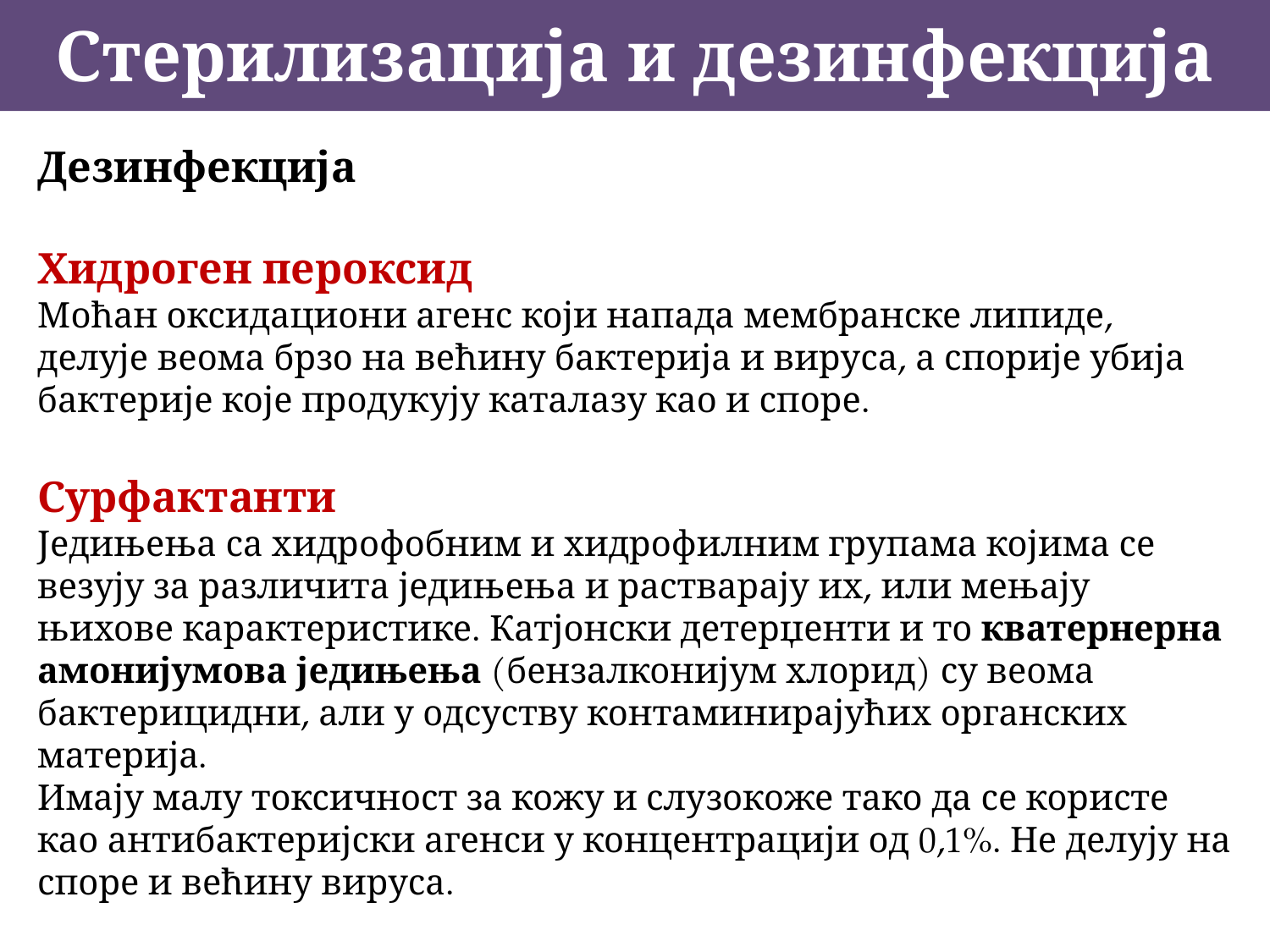

Стерилизација и дезинфекција
Дезинфекција

Хидроген пероксид
Моћан оксидациони агенс који напада мембранске липиде, делује веома брзо на већину бактерија и вируса, а спорије убија бактерије које продукују каталазу као и споре.

Сурфактанти
Једињења са хидрофобним и хидрофилним групама којима се везују за различита једињења и растварају их, или мењају њихове карактеристике. Катјонски детерџенти и то кватернерна амонијумова једињења (бензалконијум хлорид) су веома бактерицидни, али у одсуству контаминирајућих органских материја.
Имају малу токсичност за кожу и слузокоже тако да се користе као антибактеријски агенси у концентрацији од 0,1%. Не делују на споре и већину вируса.